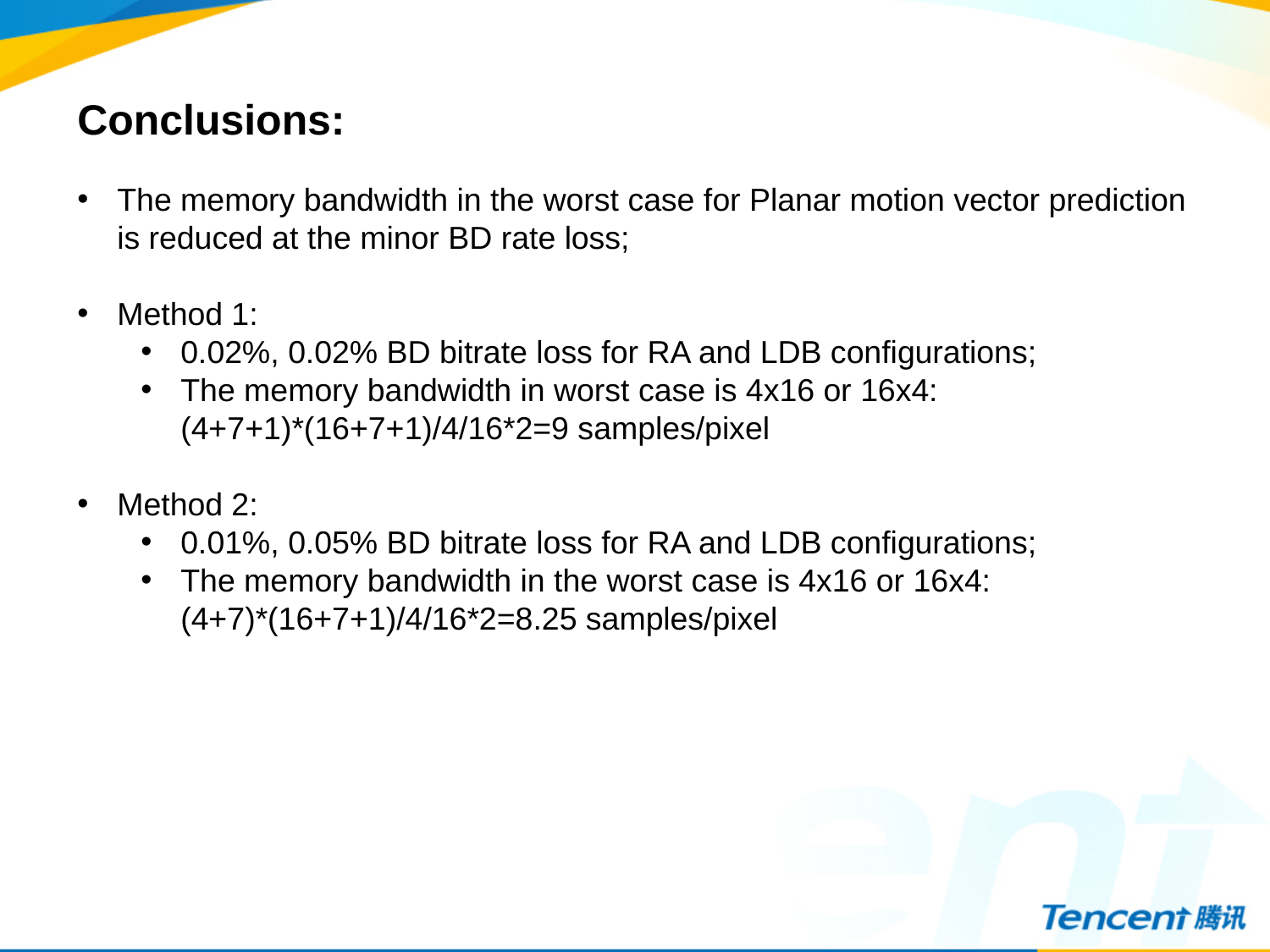

Conclusions:
The memory bandwidth in the worst case for Planar motion vector prediction is reduced at the minor BD rate loss;

Method 1:
0.02%, 0.02% BD bitrate loss for RA and LDB configurations;
The memory bandwidth in worst case is 4x16 or 16x4: 	(4+7+1)*(16+7+1)/4/16*2=9 samples/pixel

Method 2:
0.01%, 0.05% BD bitrate loss for RA and LDB configurations;
The memory bandwidth in the worst case is 4x16 or 16x4: 	(4+7)*(16+7+1)/4/16*2=8.25 samples/pixel